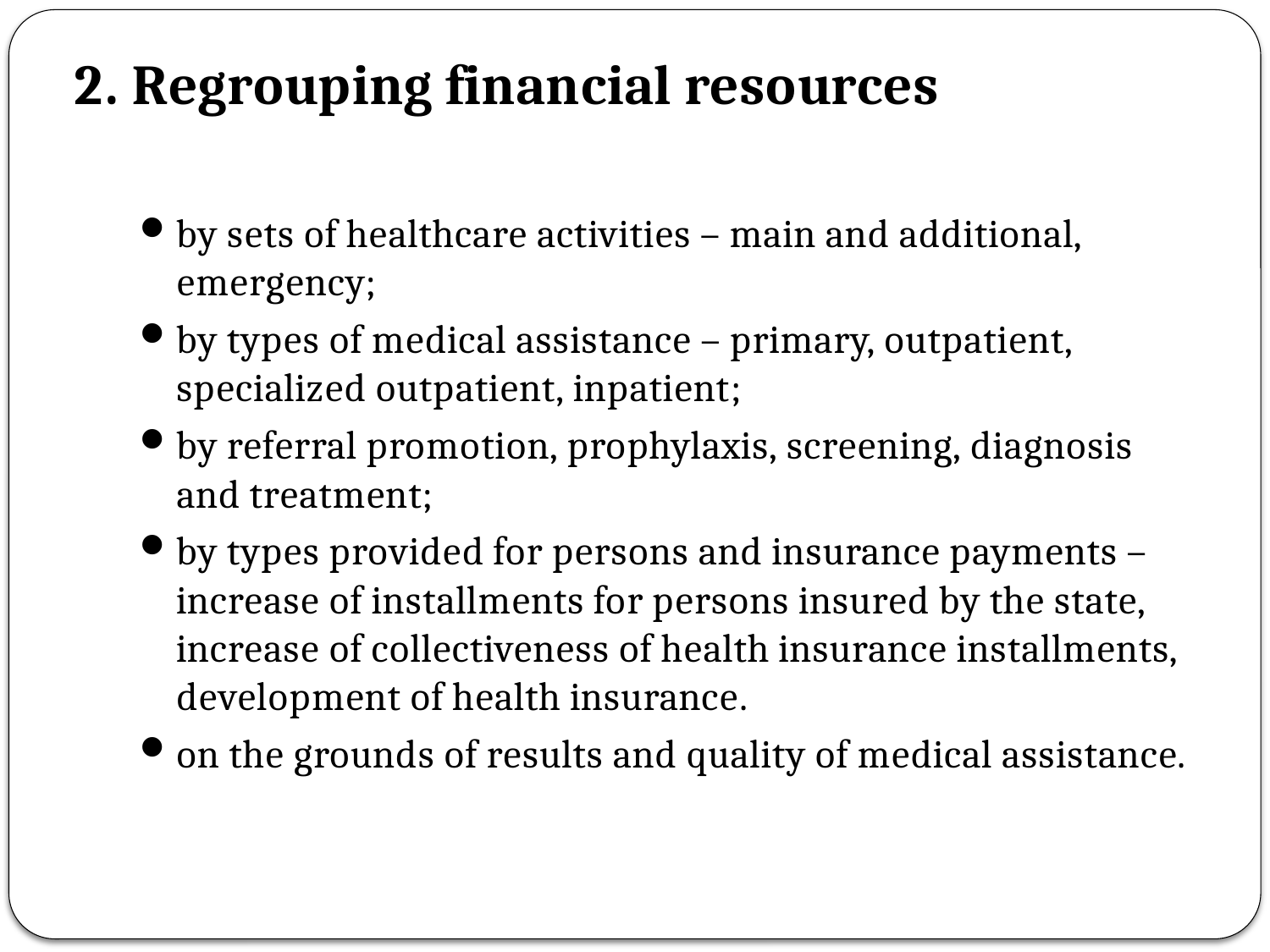

# 2. Regrouping financial resources
by sets of healthcare activities – main and additional, emergency;
by types of medical assistance – primary, outpatient, specialized outpatient, inpatient;
by referral promotion, prophylaxis, screening, diagnosis and treatment;
by types provided for persons and insurance payments – increase of installments for persons insured by the state, increase of collectiveness of health insurance installments, development of health insurance.
on the grounds of results and quality of medical assistance.